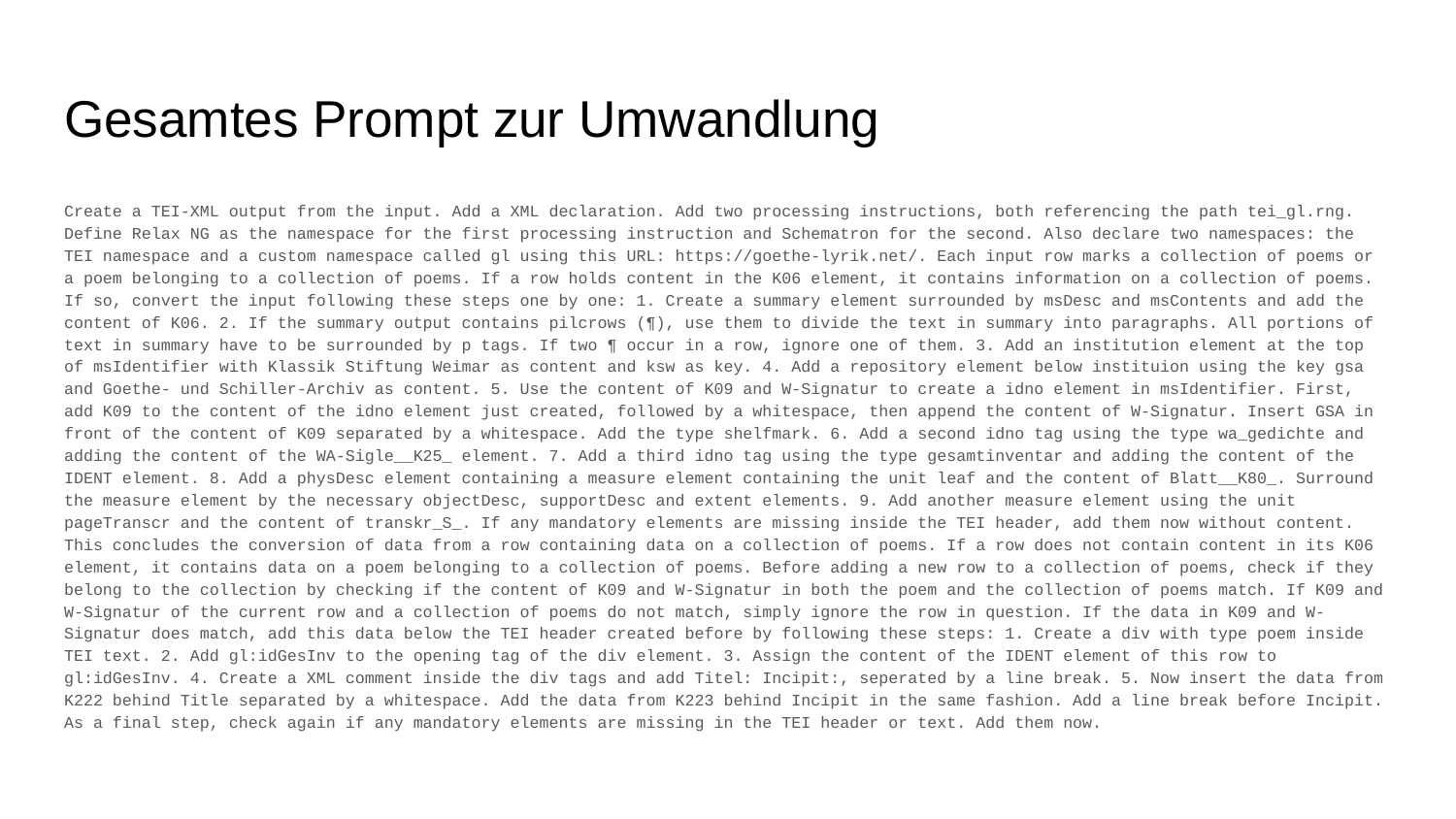

# Gesamtes Prompt zur Umwandlung
Create a TEI-XML output from the input. Add a XML declaration. Add two processing instructions, both referencing the path tei_gl.rng. Define Relax NG as the namespace for the first processing instruction and Schematron for the second. Also declare two namespaces: the TEI namespace and a custom namespace called gl using this URL: https://goethe-lyrik.net/. Each input row marks a collection of poems or a poem belonging to a collection of poems. If a row holds content in the K06 element, it contains information on a collection of poems. If so, convert the input following these steps one by one: 1. Create a summary element surrounded by msDesc and msContents and add the content of K06. 2. If the summary output contains pilcrows (¶), use them to divide the text in summary into paragraphs. All portions of text in summary have to be surrounded by p tags. If two ¶ occur in a row, ignore one of them. 3. Add an institution element at the top of msIdentifier with Klassik Stiftung Weimar as content and ksw as key. 4. Add a repository element below instituion using the key gsa and Goethe- und Schiller-Archiv as content. 5. Use the content of K09 and W-Signatur to create a idno element in msIdentifier. First, add K09 to the content of the idno element just created, followed by a whitespace, then append the content of W-Signatur. Insert GSA in front of the content of K09 separated by a whitespace. Add the type shelfmark. 6. Add a second idno tag using the type wa_gedichte and adding the content of the WA-Sigle__K25_ element. 7. Add a third idno tag using the type gesamtinventar and adding the content of the IDENT element. 8. Add a physDesc element containing a measure element containing the unit leaf and the content of Blatt__K80_. Surround the measure element by the necessary objectDesc, supportDesc and extent elements. 9. Add another measure element using the unit pageTranscr and the content of transkr_S_. If any mandatory elements are missing inside the TEI header, add them now without content. This concludes the conversion of data from a row containing data on a collection of poems. If a row does not contain content in its K06 element, it contains data on a poem belonging to a collection of poems. Before adding a new row to a collection of poems, check if they belong to the collection by checking if the content of K09 and W-Signatur in both the poem and the collection of poems match. If K09 and W-Signatur of the current row and a collection of poems do not match, simply ignore the row in question. If the data in K09 and W-Signatur does match, add this data below the TEI header created before by following these steps: 1. Create a div with type poem inside TEI text. 2. Add gl:idGesInv to the opening tag of the div element. 3. Assign the content of the IDENT element of this row to gl:idGesInv. 4. Create a XML comment inside the div tags and add Titel: Incipit:, seperated by a line break. 5. Now insert the data from K222 behind Title separated by a whitespace. Add the data from K223 behind Incipit in the same fashion. Add a line break before Incipit. As a final step, check again if any mandatory elements are missing in the TEI header or text. Add them now.